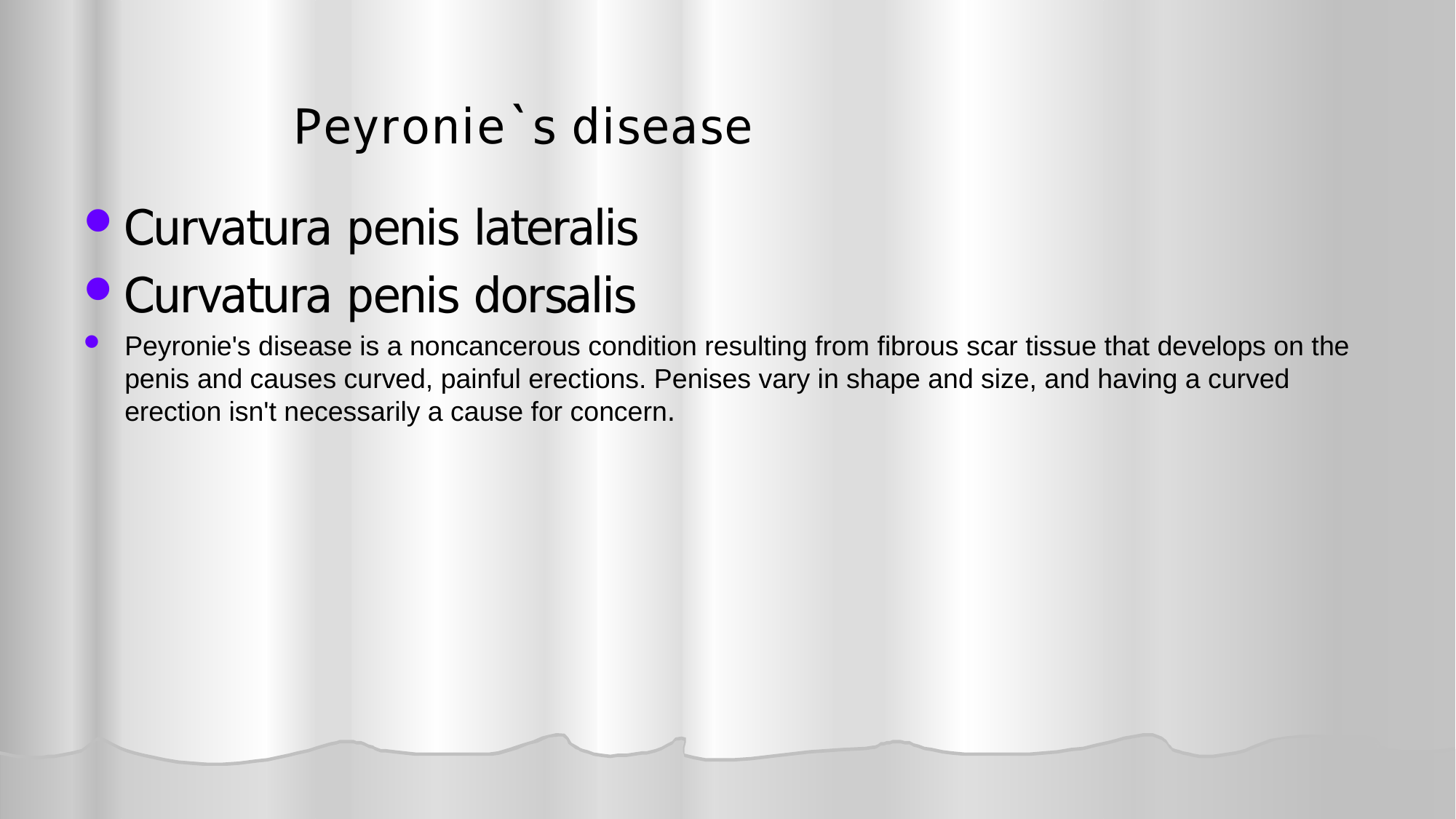

Peyronie`s disease
Curvatura penis lateralis
Curvatura penis dorsalis
Peyronie's disease is a noncancerous condition resulting from fibrous scar tissue that develops on the penis and causes curved, painful erections. Penises vary in shape and size, and having a curved erection isn't necessarily a cause for concern.